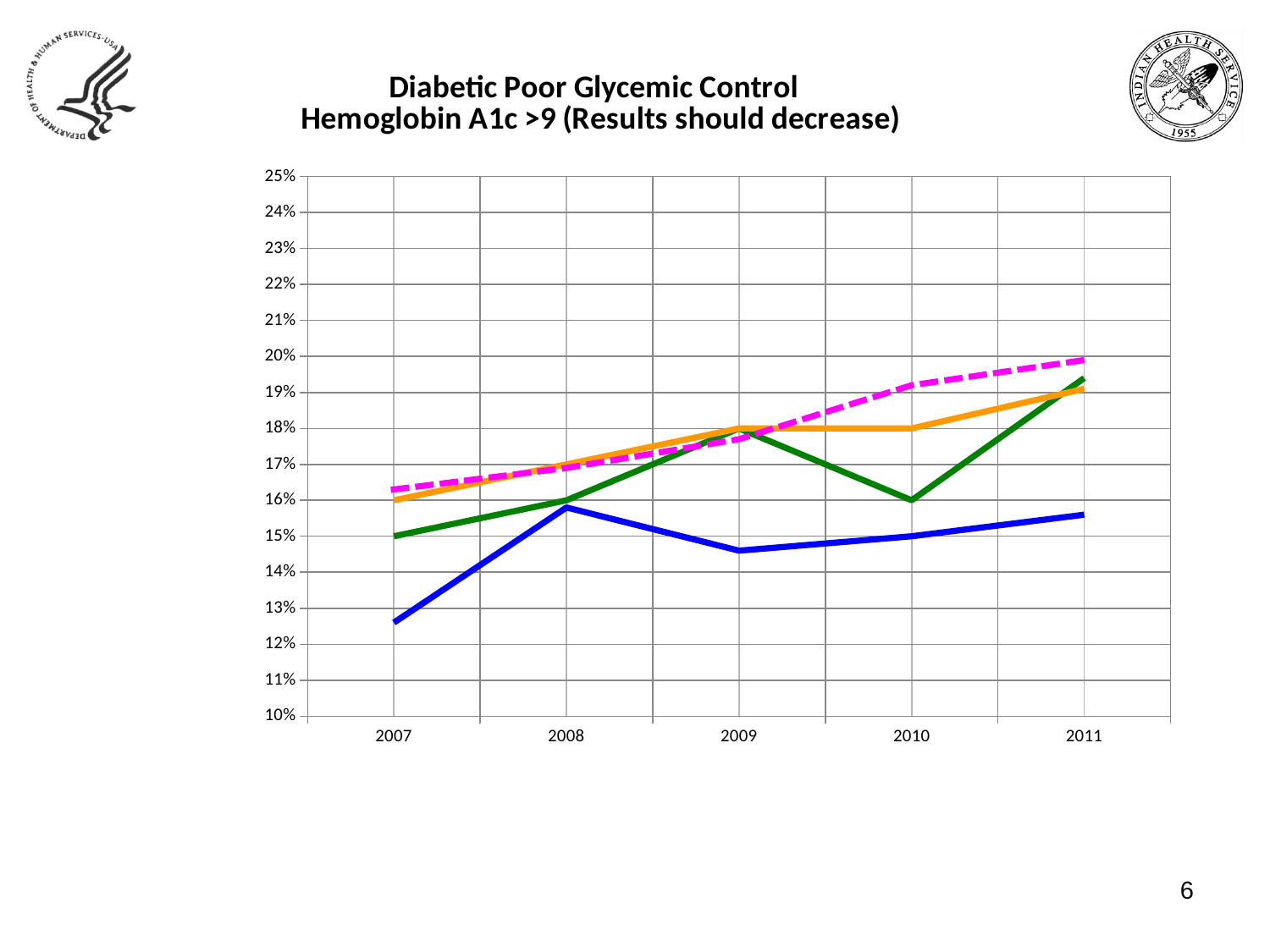

### Chart: Diabetic Poor Glycemic Control
Hemoglobin A1c >9 (Results should decrease)

| Category | National Target | National Average | Service Unit Only | Portland Area Average |
|---|---|---|---|---|
| 2007 | 0.15 | 0.16 | 0.163 | 0.126 |
| 2008 | 0.16 | 0.17 | 0.169 | 0.158 |
| 2009 | 0.18 | 0.18 | 0.177 | 0.146 |
| 2010 | 0.16 | 0.18 | 0.192 | 0.15 |
| 2011 | 0.194 | 0.191 | 0.199 | 0.156 |
6